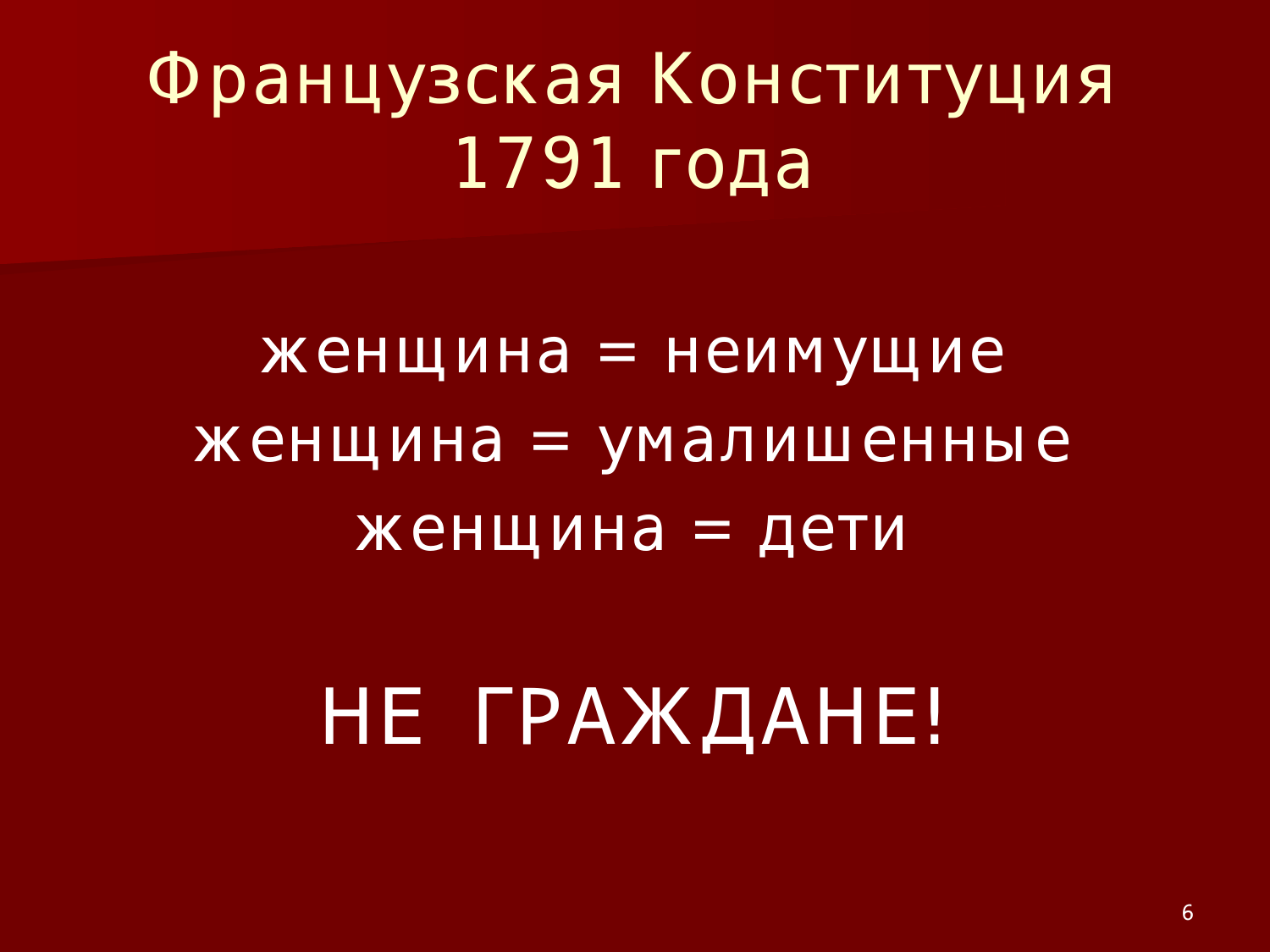

# Французская Конституция 1791 года

женщина = неимущие
женщина = умалишенные
женщина = дети

НЕ  ГРАЖДАНЕ!

6